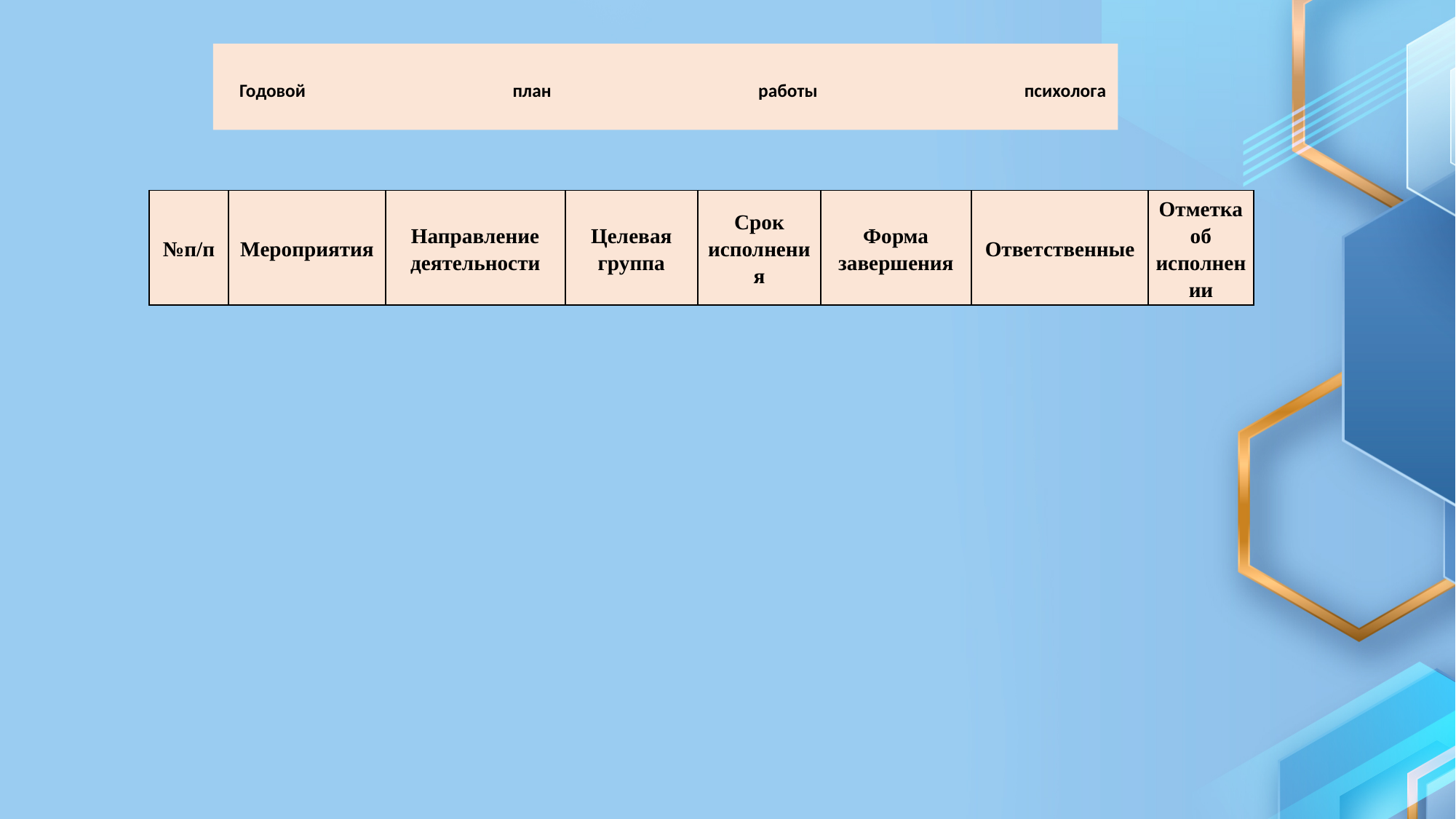

# Годовой план работы психолога
| №п/п | Мероприятия | Направление деятельности | Целевая группа | Срок исполнения | Форма завершения | Ответственные | Отметка об исполнении |
| --- | --- | --- | --- | --- | --- | --- | --- |